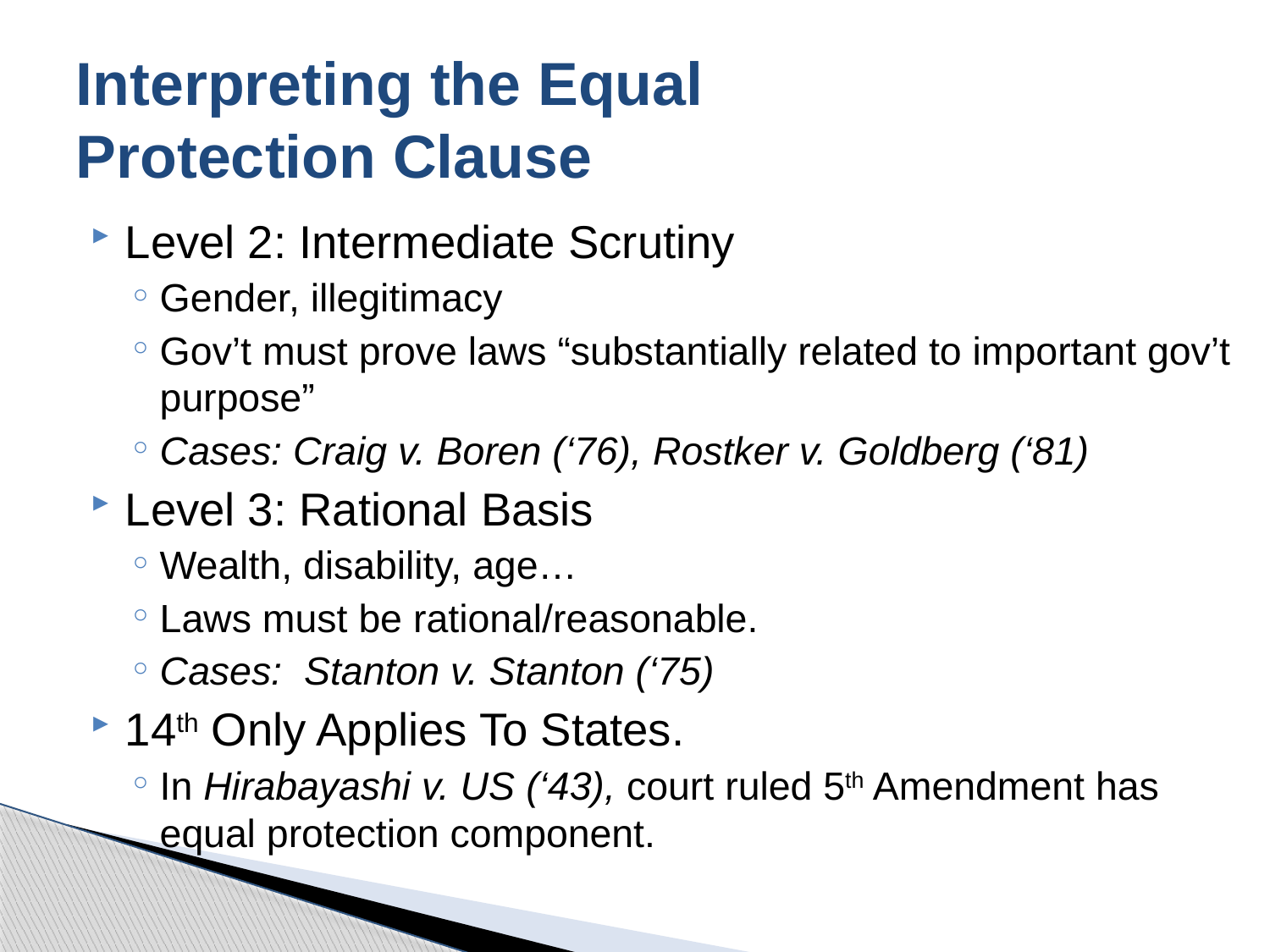

# Interpreting the Equal Protection Clause
Level 2: Intermediate Scrutiny
Gender, illegitimacy
Gov’t must prove laws “substantially related to important gov’t purpose”
Cases: Craig v. Boren (‘76), Rostker v. Goldberg (‘81)
Level 3: Rational Basis
Wealth, disability, age…
Laws must be rational/reasonable.
Cases:  Stanton v. Stanton (‘75)
14th Only Applies To States.
In Hirabayashi v. US (‘43), court ruled 5th Amendment has equal protection component.